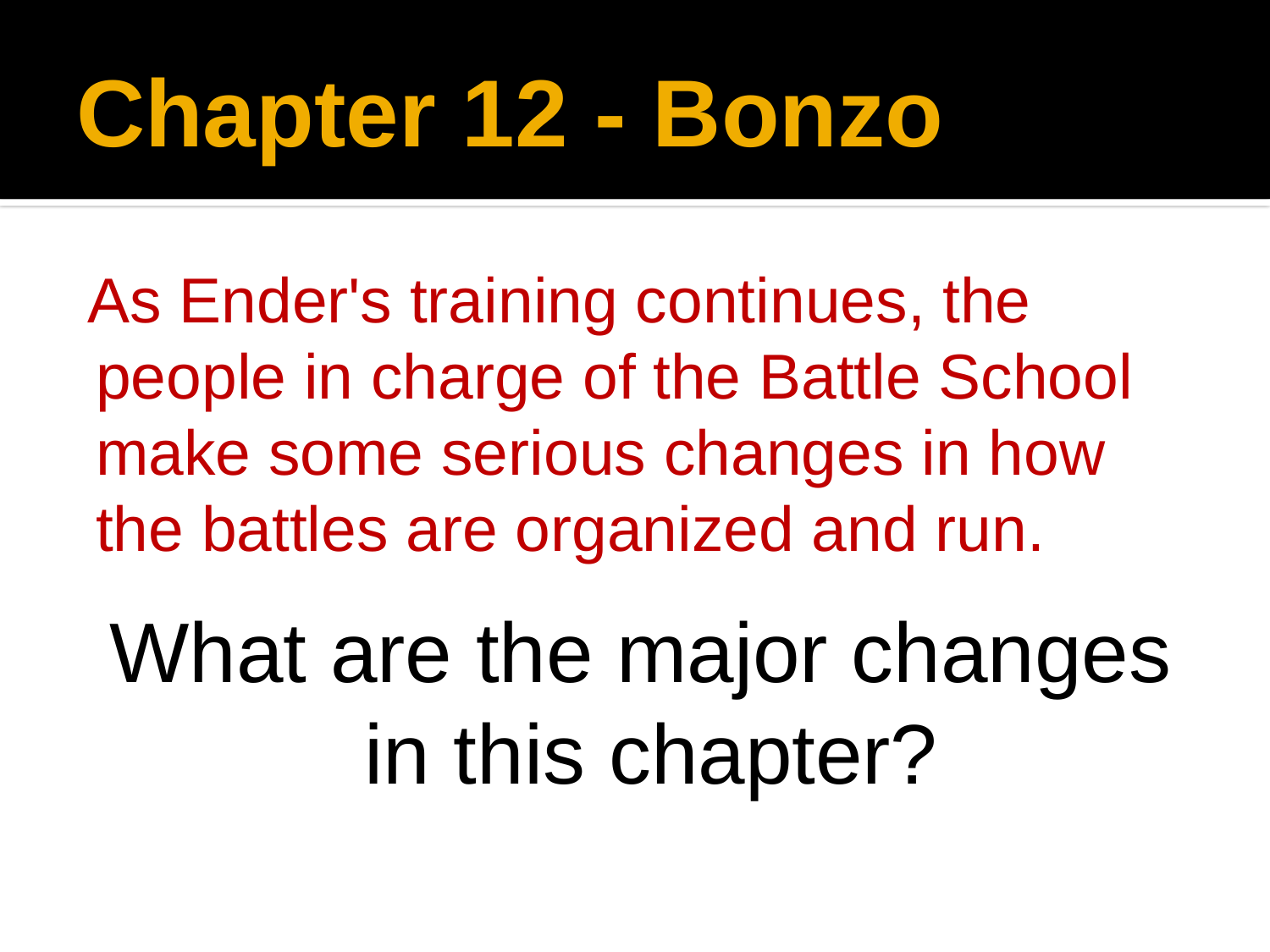

# Chapter 12 - Bonzo
As Ender's training continues, the people in charge of the Battle School make some serious changes in how the battles are organized and run.

What are the major changes in this chapter?